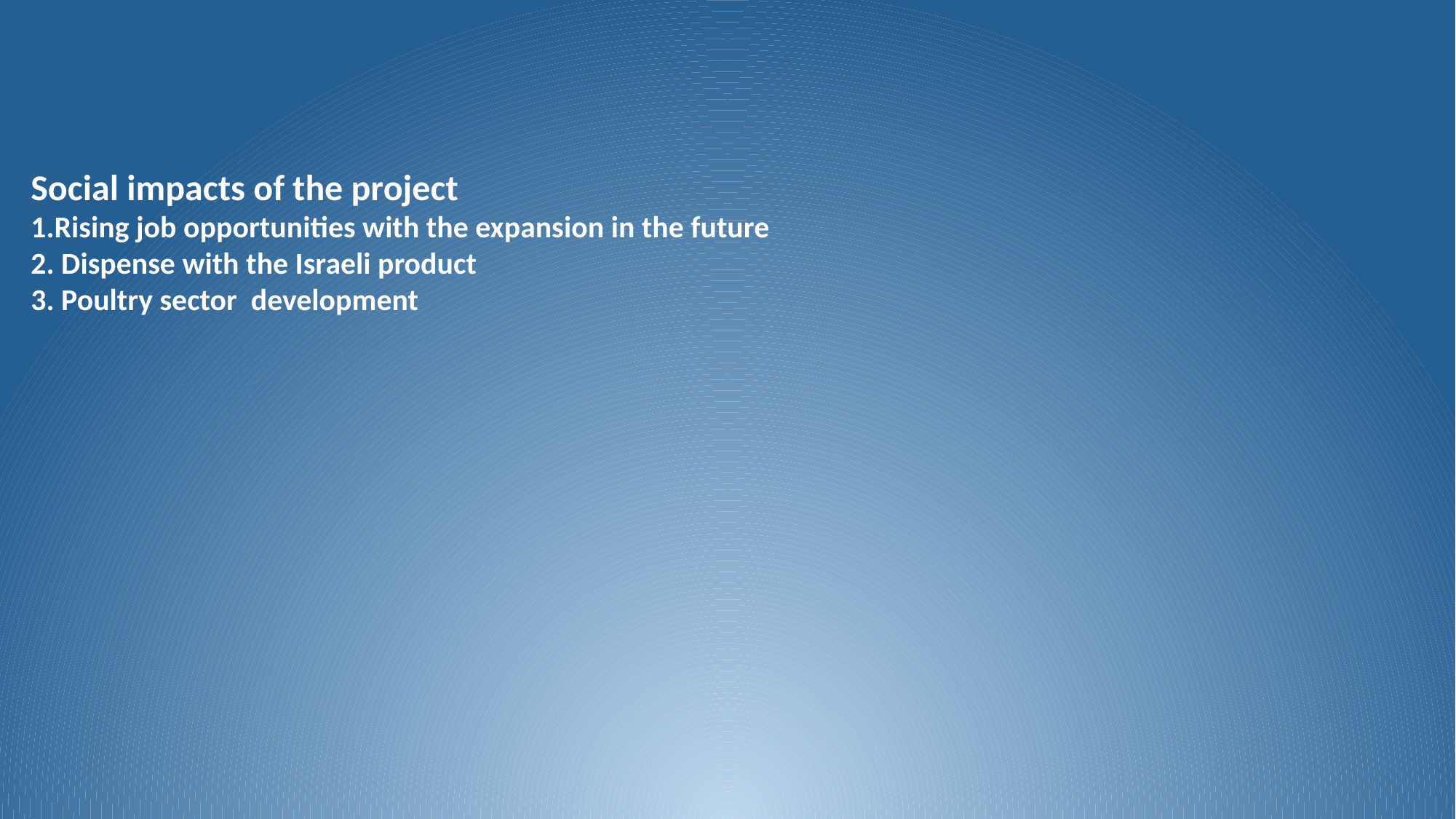

#
Social impacts of the project
1.Rising job opportunities with the expansion in the future
2. Dispense with the Israeli product
3. Poultry sector  development